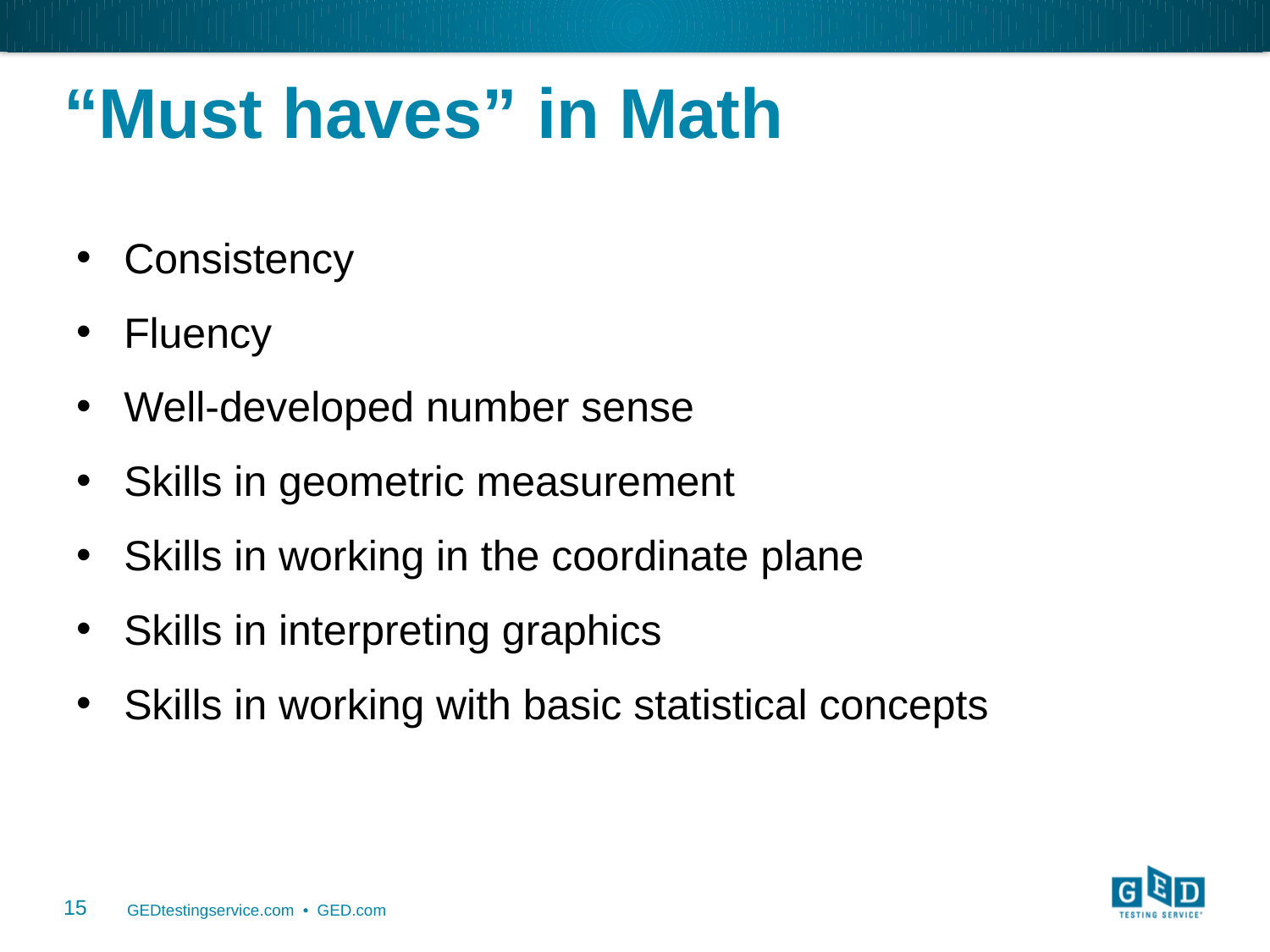

# “Must haves” in Math
Consistency
Fluency
Well-developed number sense
Skills in geometric measurement
Skills in working in the coordinate plane
Skills in interpreting graphics
Skills in working with basic statistical concepts
15